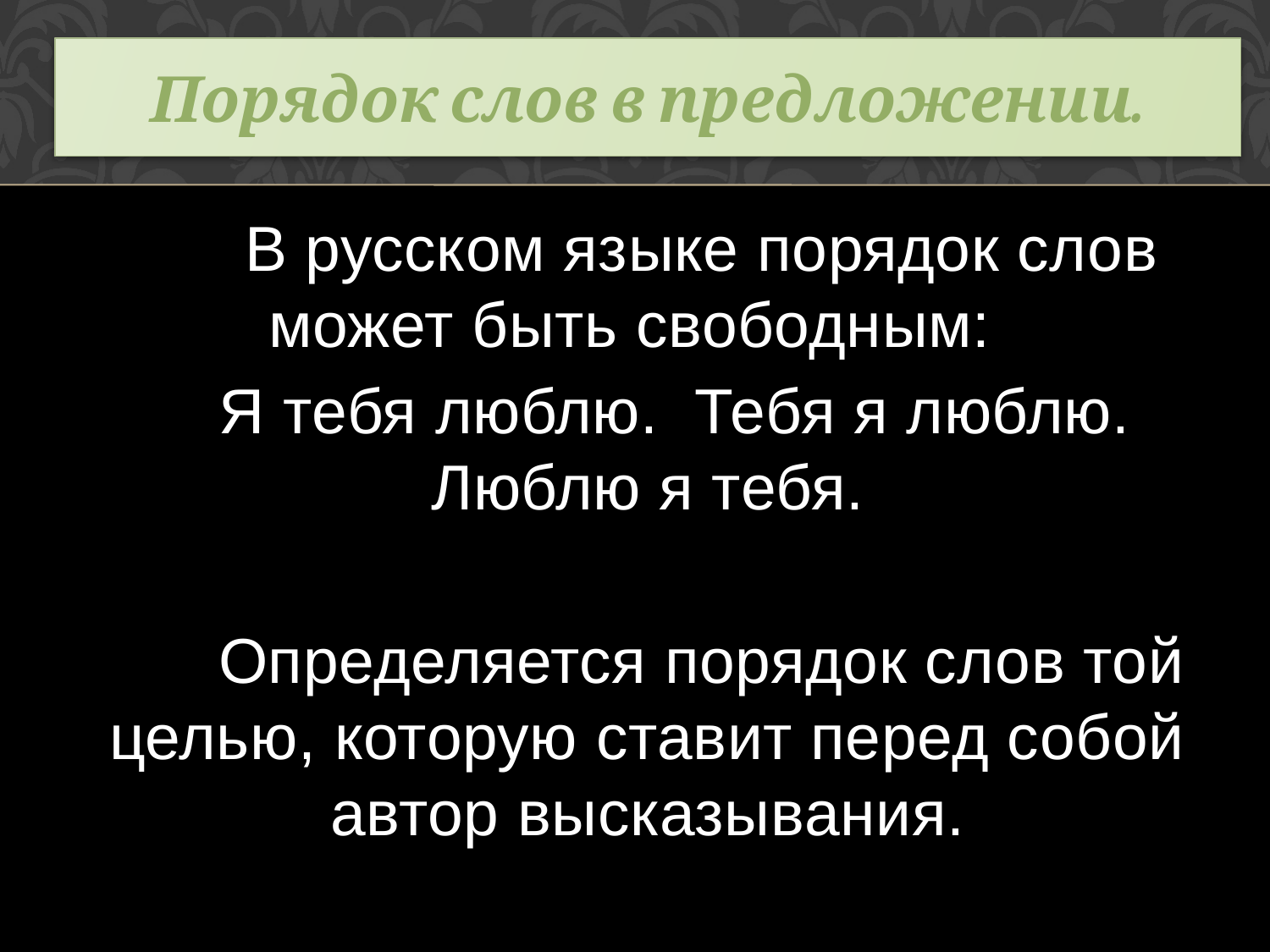

Порядок слов в предложении.
      В русском языке порядок слов может быть свободным:
   Я тебя люблю.  Тебя я люблю. Люблю я тебя.

      Определяется порядок слов той целью, которую ставит перед собой автор высказывания.